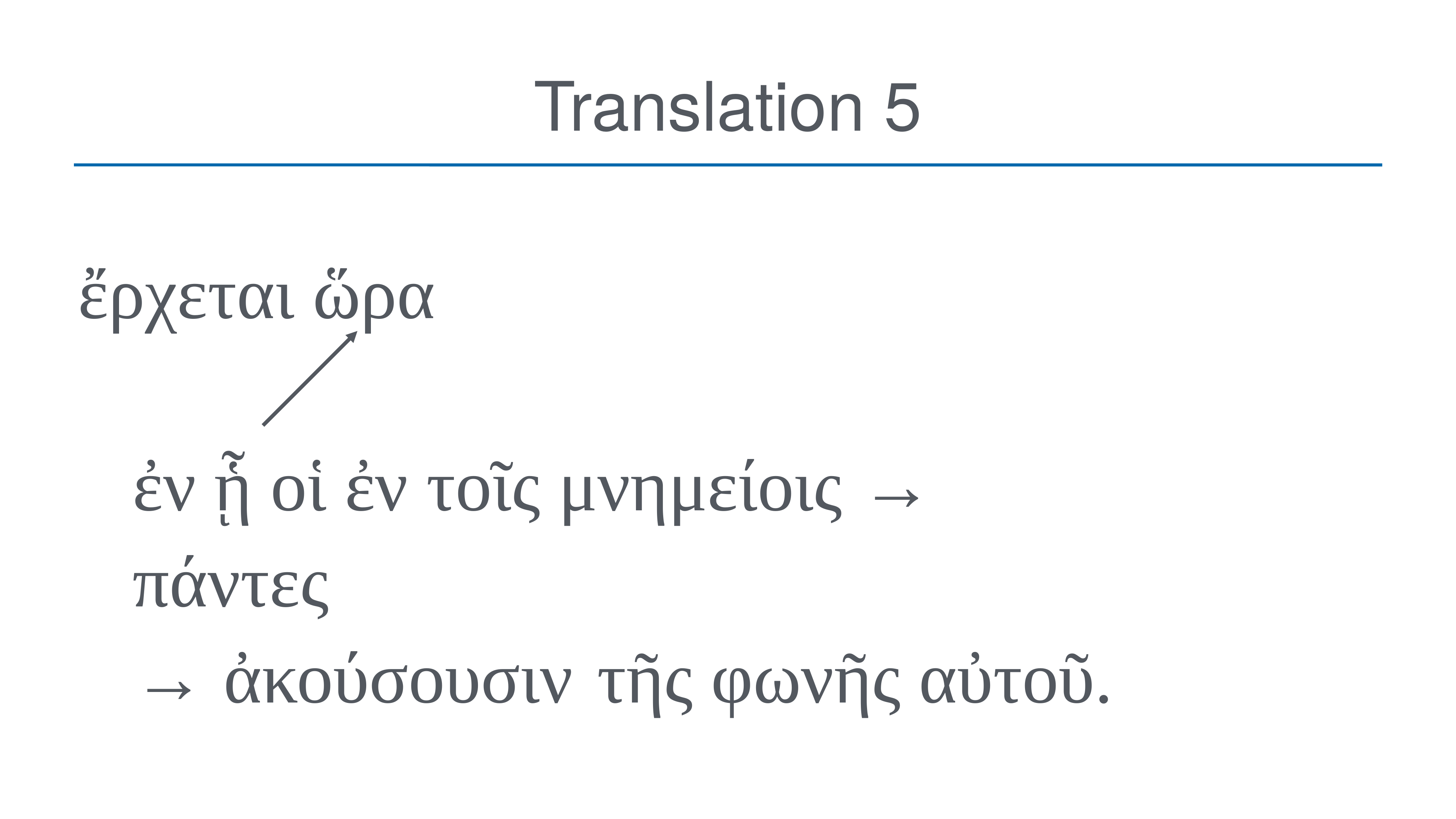

# Translation 5
ἔρχεται ὥρα

	ἐν ᾗ οἱ ἐν τοῖς μνημείοις →
	πάντες
	→ ἀκούσουσιν  τῆς φωνῆς αὐτοῦ.